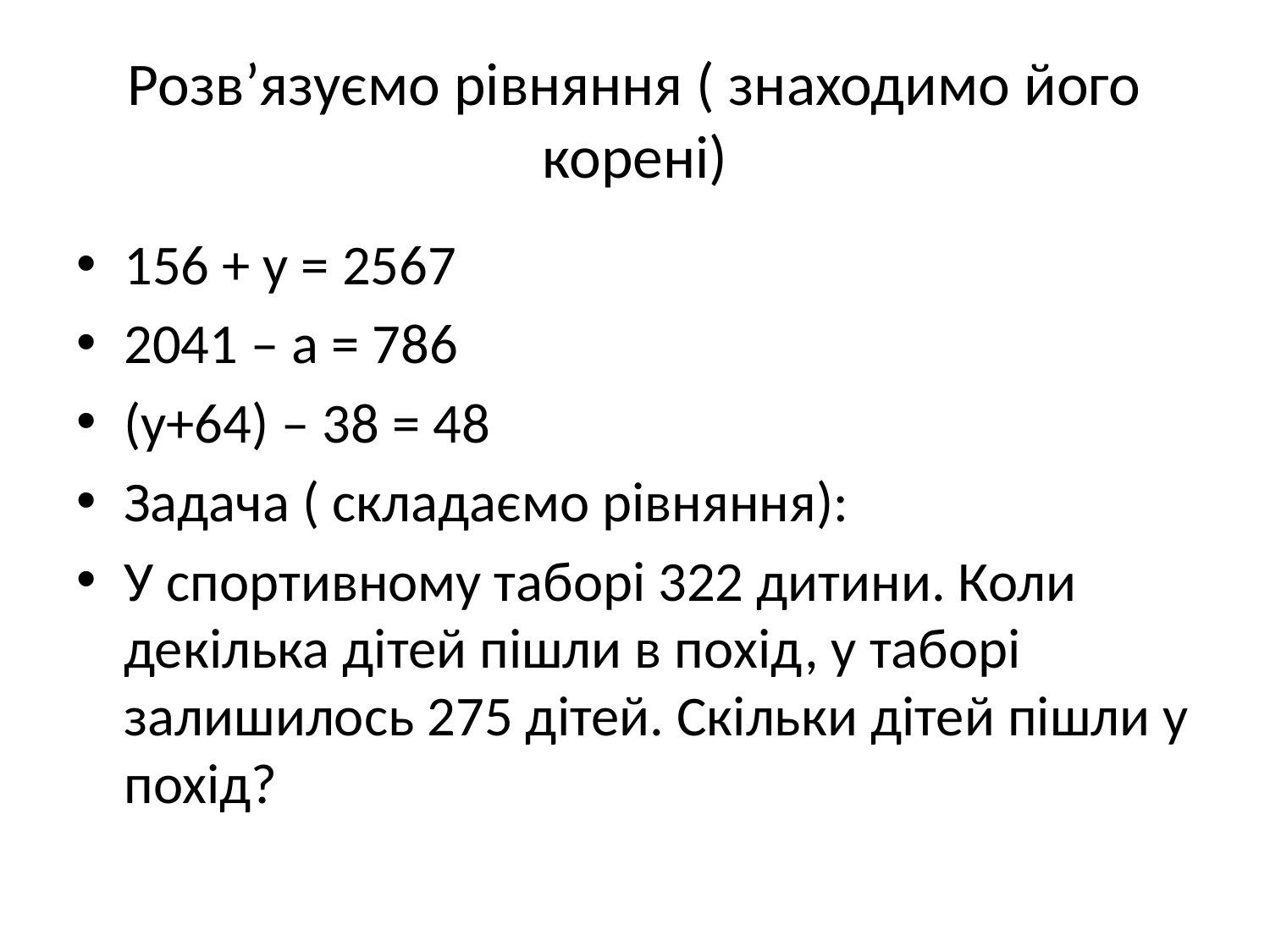

# Розв’язуємо рівняння ( знаходимо його корені)
156 + у = 2567
2041 – а = 786
(у+64) – 38 = 48
Задача ( складаємо рівняння):
У спортивному таборі 322 дитини. Коли декілька дітей пішли в похід, у таборі залишилось 275 дітей. Скільки дітей пішли у похід?